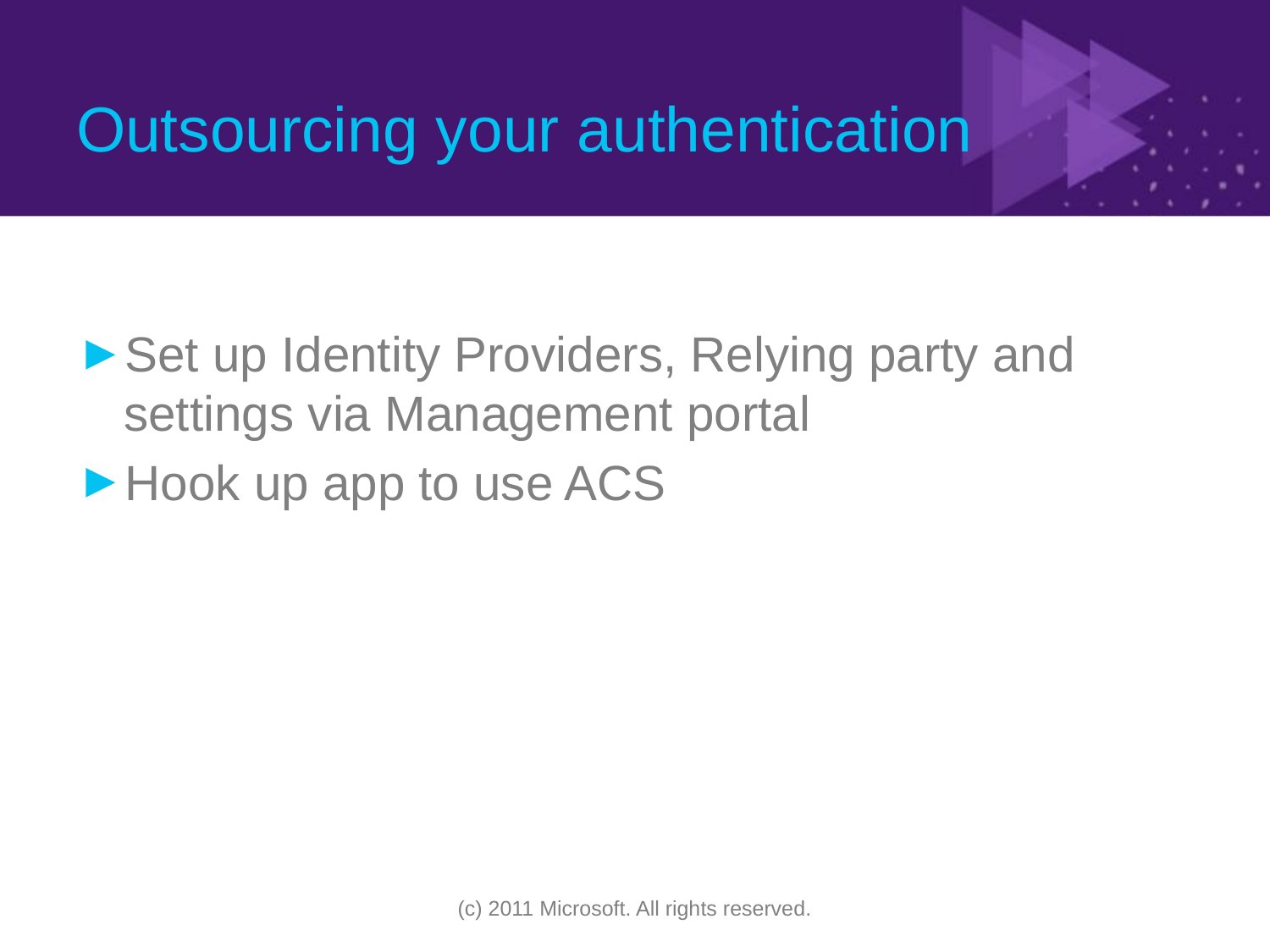

# Outsourcing your authentication
Set up Identity Providers, Relying party and settings via Management portal
Hook up app to use ACS
(c) 2011 Microsoft. All rights reserved.